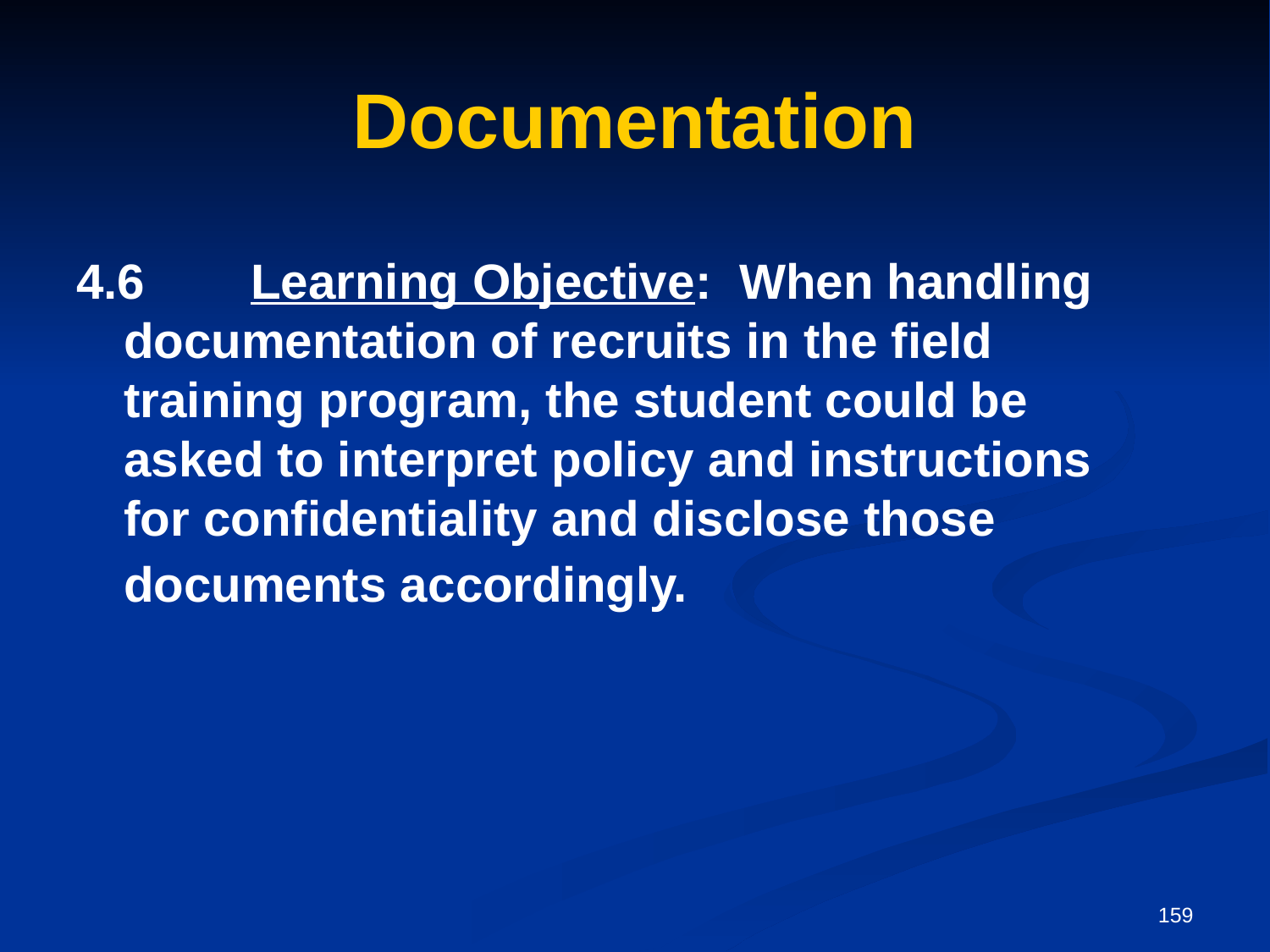

# Documentation
4.6	Learning Objective:  When handling 	documentation of recruits in the field 	training program, the student could be 	asked to interpret policy and instructions 	for confidentiality and disclose those 	documents accordingly.
159